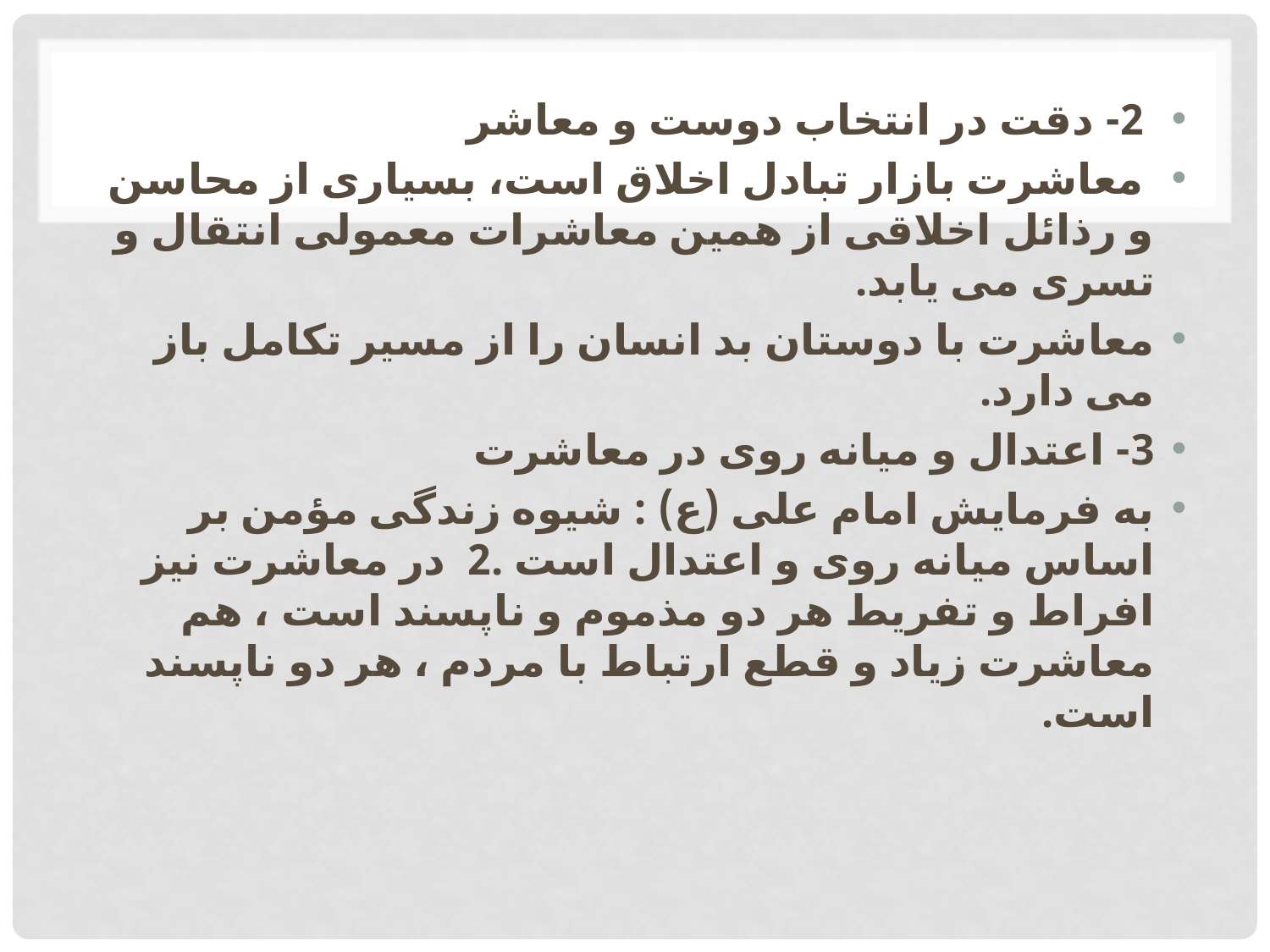

2- دقت در انتخاب دوست و معاشر
 معاشرت بازار تبادل اخلاق است، بسیاری از محاسن و رذائل اخلاقی از همین معاشرات معمولی انتقال و تسری می یابد.
معاشرت با دوستان بد انسان را از مسیر تکامل باز می دارد.
3- اعتدال و میانه روی در معاشرت
به فرمایش امام علی (ع) : شیوه زندگی مؤمن بر اساس میانه روی و اعتدال است .2  در معاشرت نیز افراط و تفریط هر دو مذموم و ناپسند است ، هم معاشرت زیاد و قطع ارتباط با مردم ، هر دو ناپسند است.